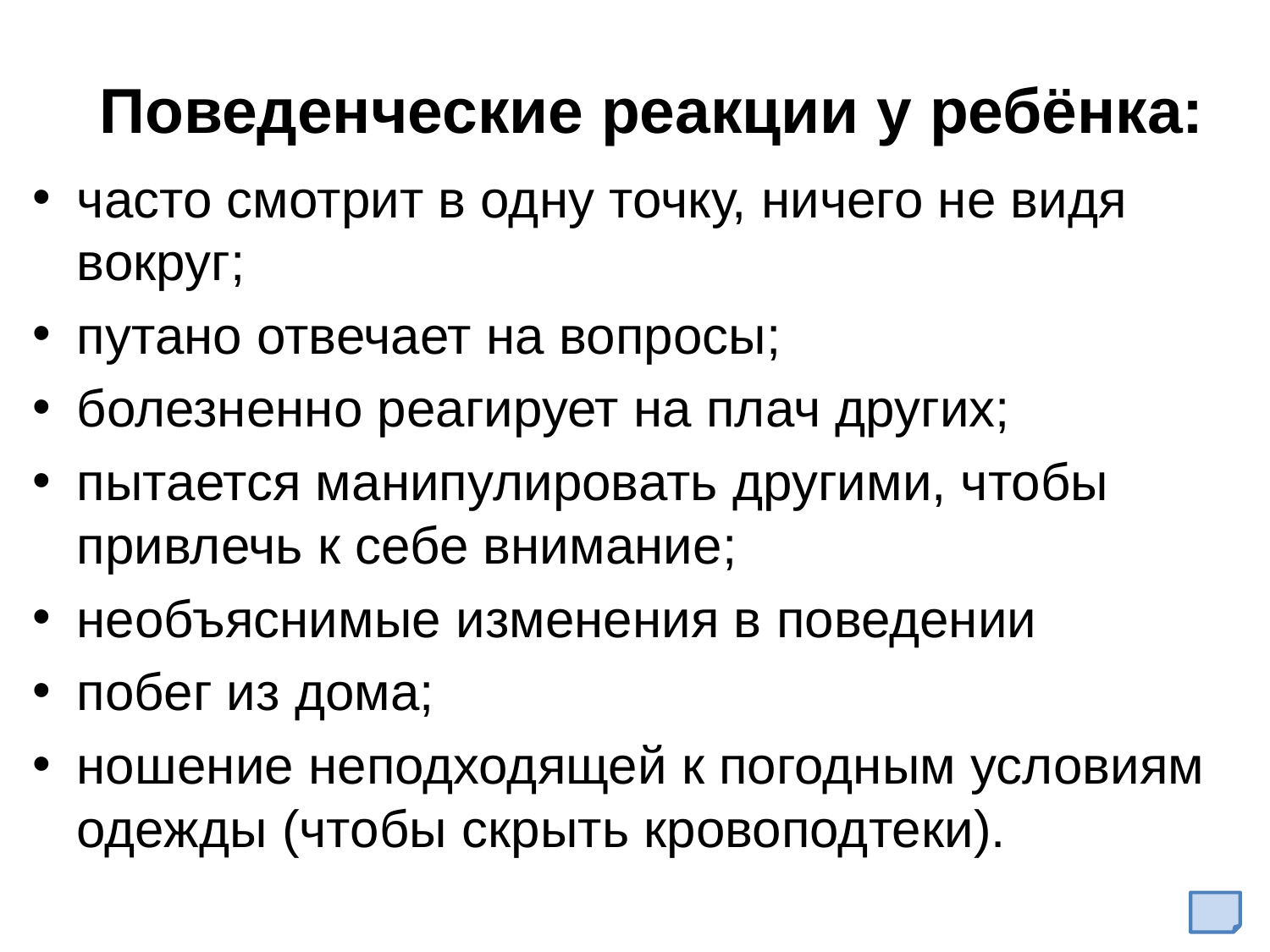

# Поведенческие реакции у ребёнка:
часто смотрит в одну точку, ничего не видя вокруг;
путано отвечает на вопросы;
болезненно реагирует на плач других;
пытается манипулировать другими, чтобы привлечь к себе внимание;
необъяснимые изменения в поведении
побег из дома;
ношение неподходящей к погодным условиям одежды (чтобы скрыть кровоподтеки).